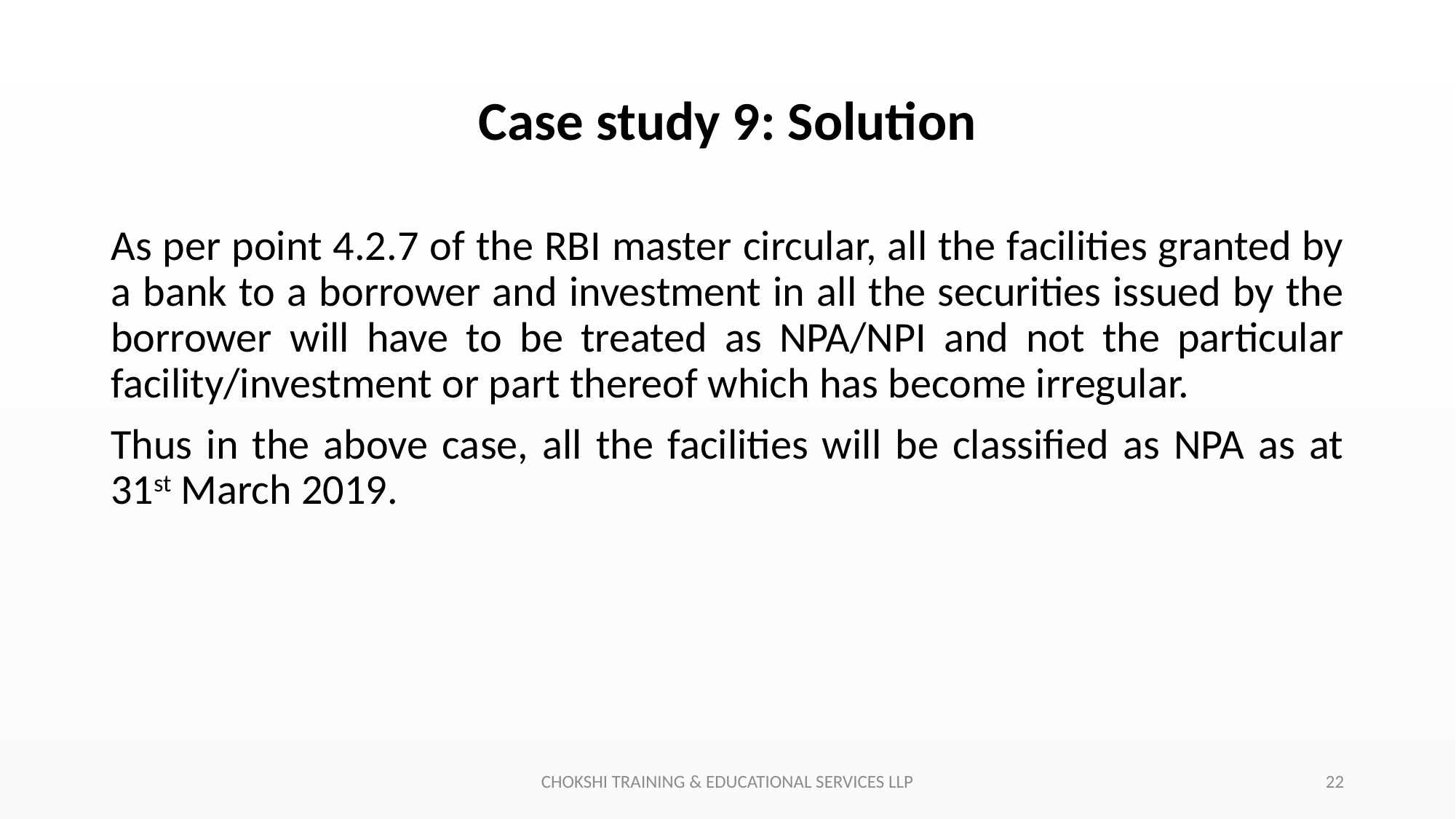

# Case study 9: Solution
As per point 4.2.7 of the RBI master circular, all the facilities granted by a bank to a borrower and investment in all the securities issued by the borrower will have to be treated as NPA/NPI and not the particular facility/investment or part thereof which has become irregular.
Thus in the above case, all the facilities will be classified as NPA as at 31st March 2019.

CHOKSHI TRAINING & EDUCATIONAL SERVICES LLP
22